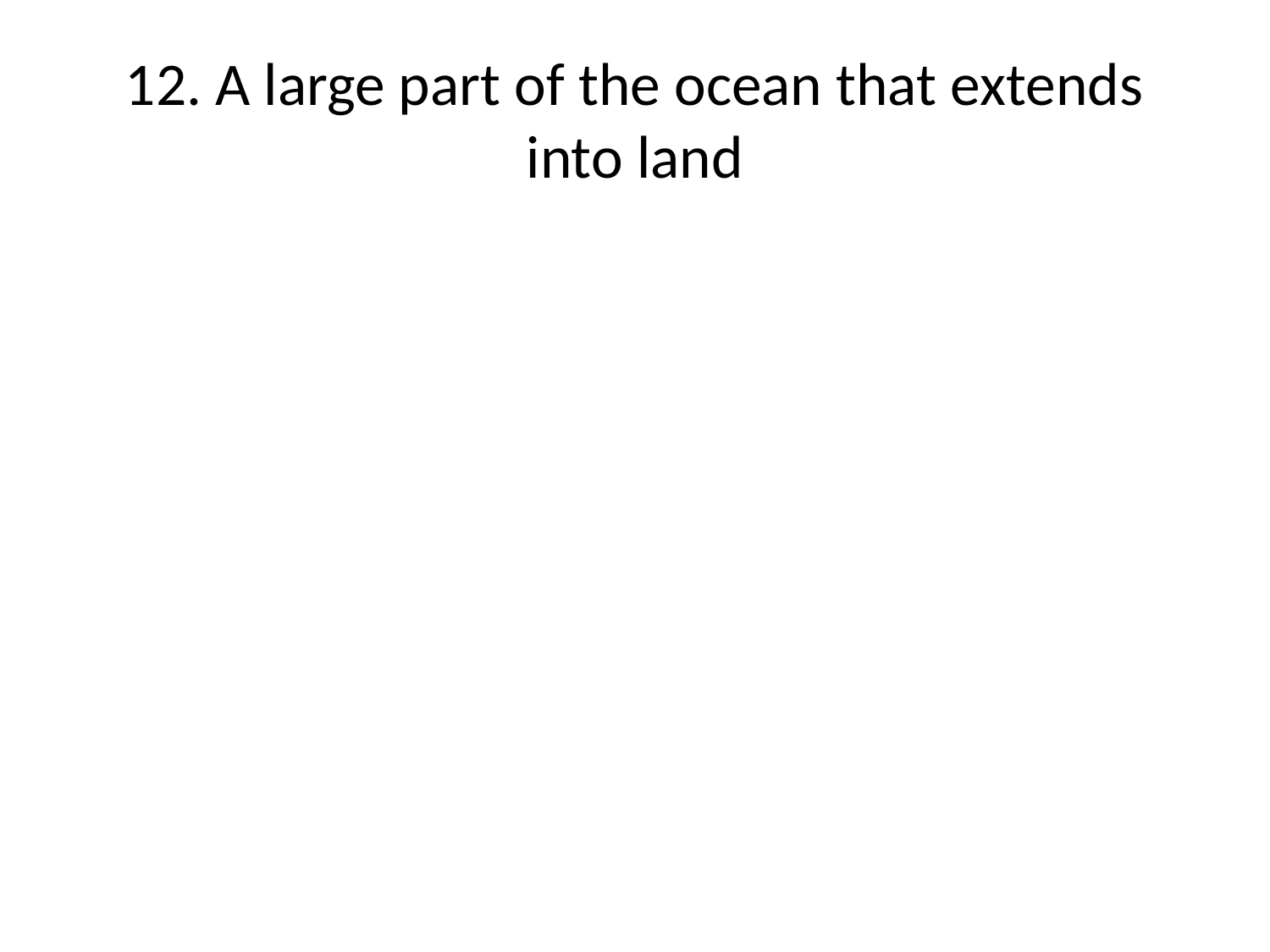

# 12. A large part of the ocean that extends into land